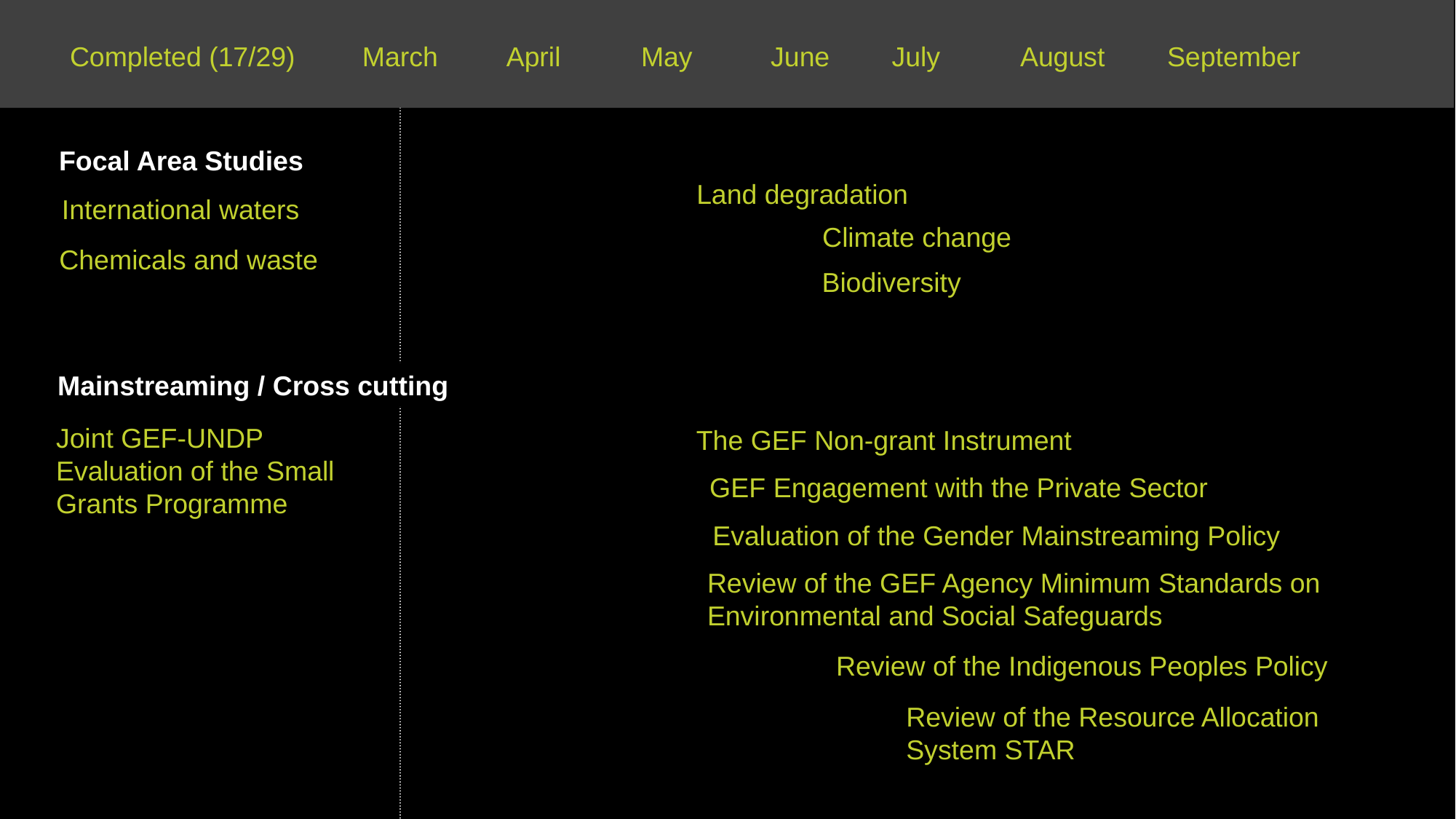

August
September
Completed (17/29)
March
April
May
June
July
Focal Area Studies
Land degradation
International waters
Climate change
Chemicals and waste
Biodiversity
Mainstreaming / Cross cutting
Joint GEF-UNDP Evaluation of the Small Grants Programme
The GEF Non-grant Instrument
GEF Engagement with the Private Sector
Evaluation of the Gender Mainstreaming Policy
Review of the GEF Agency Minimum Standards on Environmental and Social Safeguards
Review of the Indigenous Peoples Policy
Review of the Resource Allocation System STAR